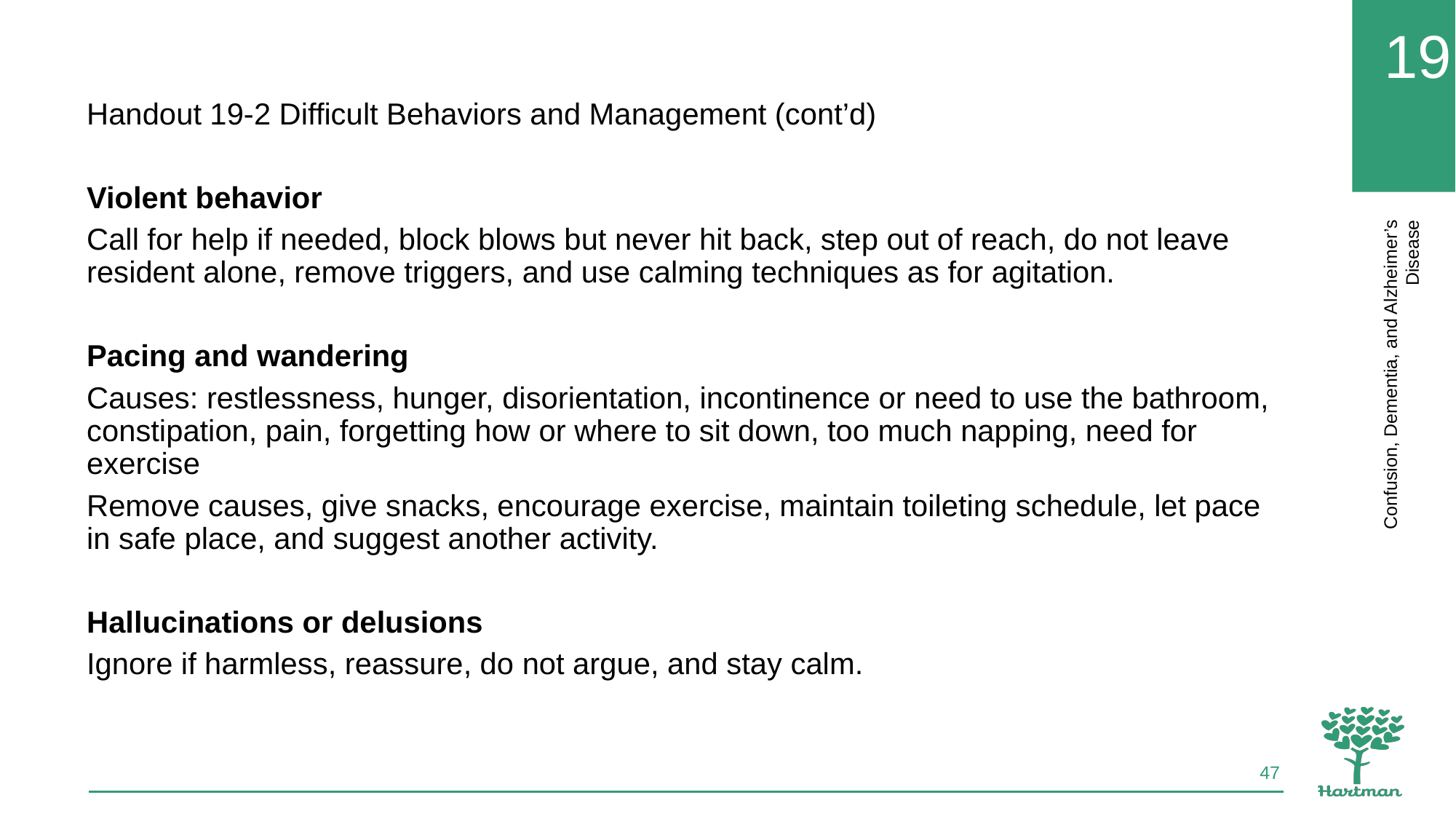

Handout 19-2 Difficult Behaviors and Management (cont’d)

Violent behavior
Call for help if needed, block blows but never hit back, step out of reach, do not leave resident alone, remove triggers, and use calming techniques as for agitation.

Pacing and wandering
Causes: restlessness, hunger, disorientation, incontinence or need to use the bathroom, constipation, pain, forgetting how or where to sit down, too much napping, need for exercise
Remove causes, give snacks, encourage exercise, maintain toileting schedule, let pace in safe place, and suggest another activity.

Hallucinations or delusions
Ignore if harmless, reassure, do not argue, and stay calm.

47